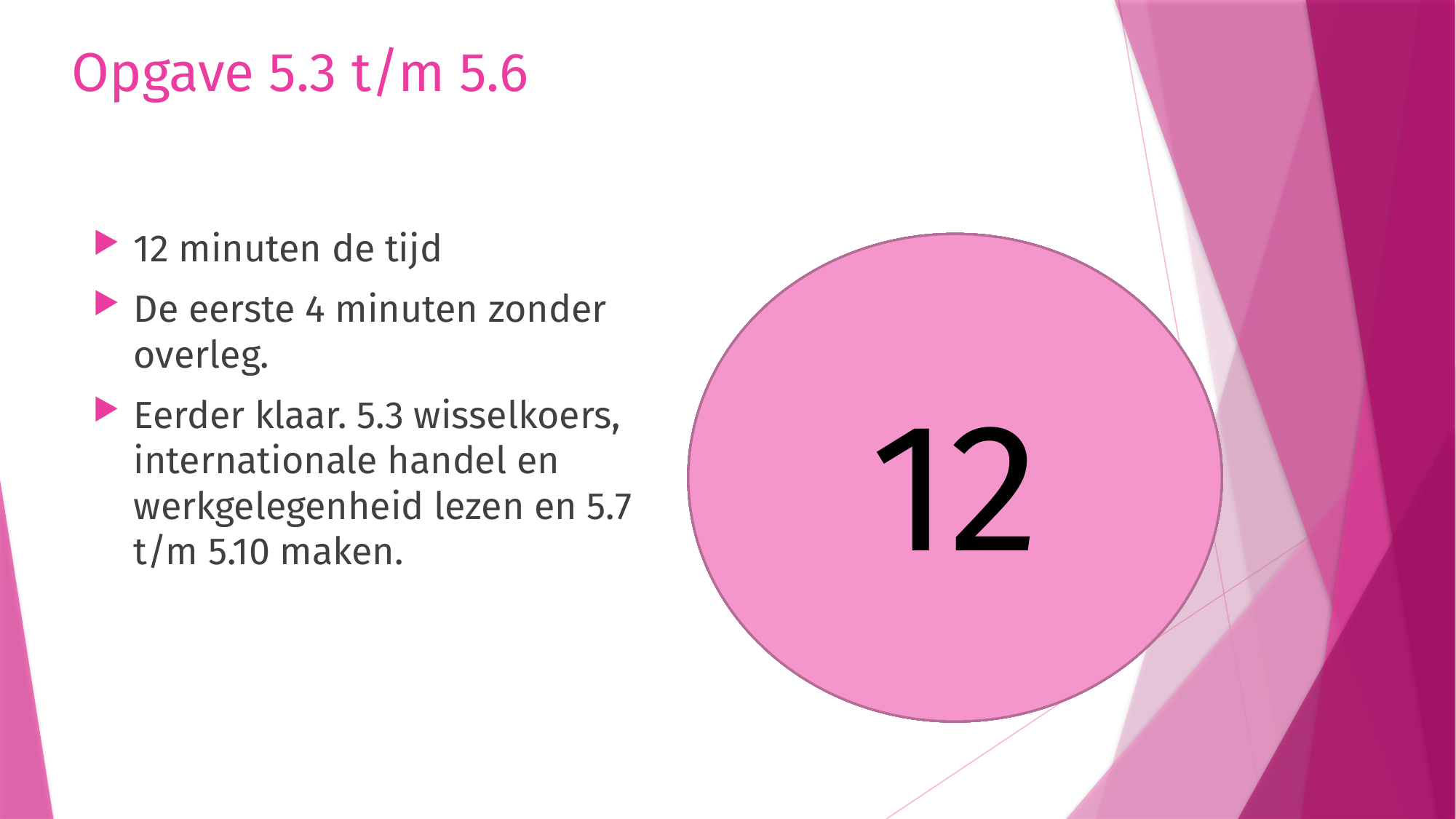

# Opgave 5.3 t/m 5.6
12 minuten de tijd
De eerste 4 minuten zonder overleg.
Eerder klaar. 5.3 wisselkoers, internationale handel en werkgelegenheid lezen en 5.7 t/m 5.10 maken.
12
11
10
8
9
5
6
7
4
3
1
2